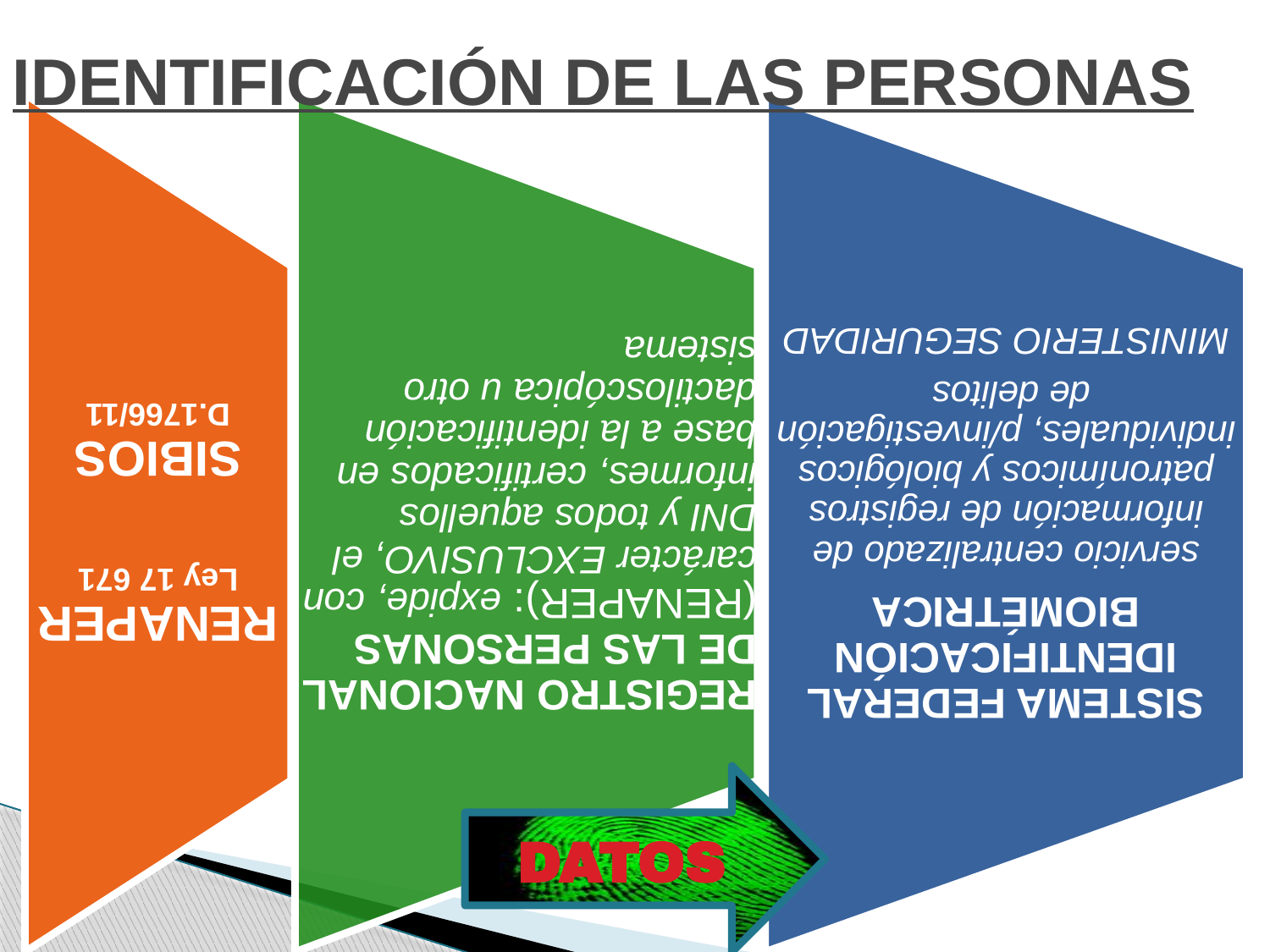

# IDENTIFICACIÓN DE LAS PERSONAS
RENAPER Ley 17 671

SIBIOS D.1766/11
REGISTRO NACIONAL DE LAS PERSONAS (RENAPER): expide, con carácter EXCLUSIVO, el DNI y todos aquellos informes, certificados en base a la identificación dactiloscópica u otro sistema
 SISTEMA FEDERAL  IDENTIFICACIÓN BIOMÉTRICA
servicio centralizado de información de registros patronímicos y biológicos individuales, p/investigación de delitos
MINISTERIO SEGURIDAD
DATOS